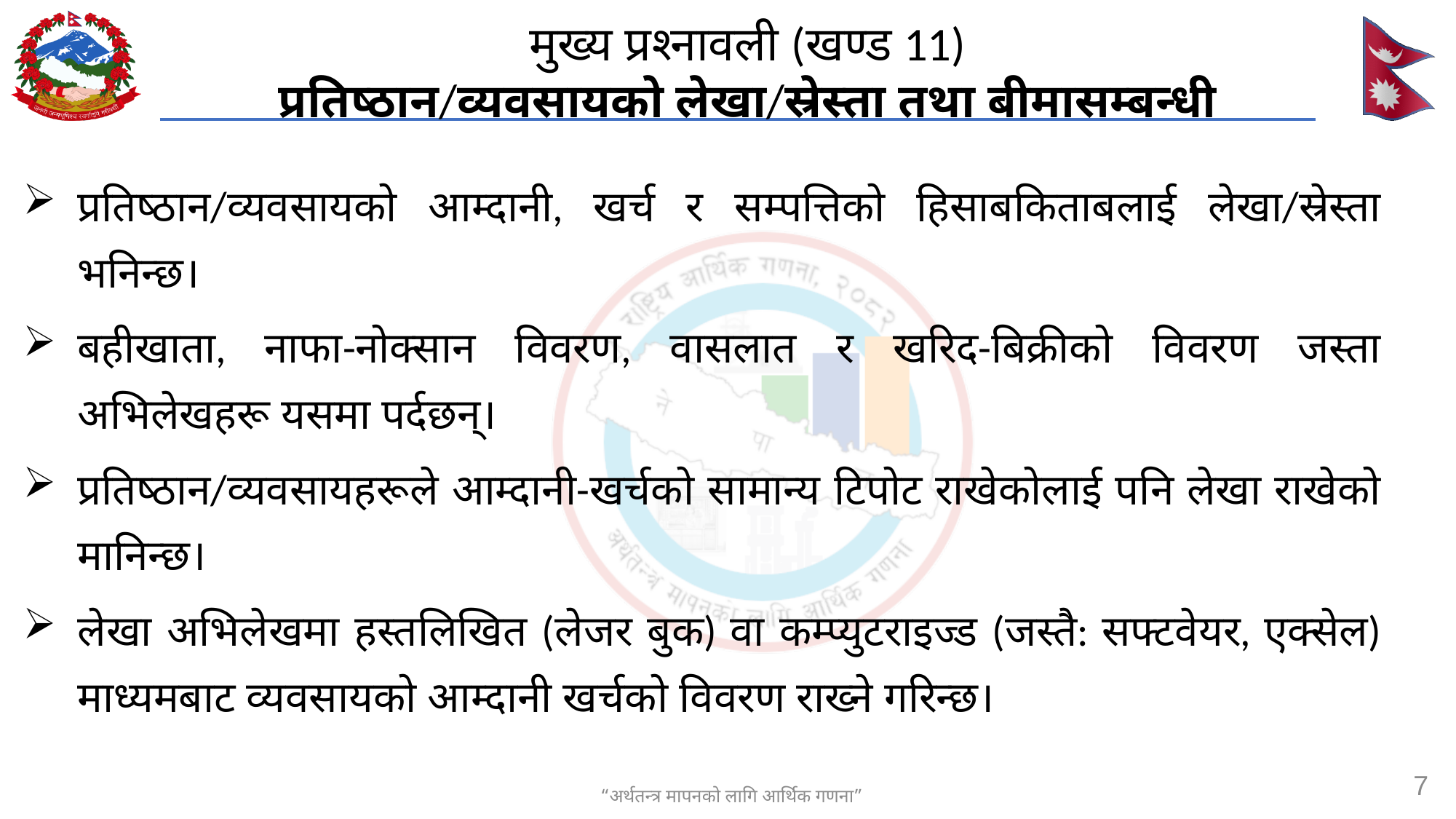

# मुख्य प्रश्नावली (खण्ड 11) प्रतिष्ठान/व्यवसायको लेखा/स्रेस्ता तथा बीमासम्बन्धी
प्रतिष्ठान/व्यवसायको आम्दानी, खर्च र सम्पत्तिको हिसाबकिताबलाई लेखा/स्रेस्ता भनिन्छ।
बहीखाता, नाफा-नोक्सान विवरण, वासलात र खरिद-बिक्रीको विवरण जस्ता अभिलेखहरू यसमा पर्दछन्।
प्रतिष्ठान/व्यवसायहरूले आम्दानी-खर्चको सामान्य टिपोट राखेकोलाई पनि लेखा राखेको मानिन्छ।
लेखा अभिलेखमा हस्तलिखित (लेजर बुक) वा कम्प्युटराइज्ड (जस्तै: सफ्टवेयर, एक्सेल) माध्यमबाट व्यवसायको आम्दानी खर्चको विवरण राख्ने गरिन्छ।
7
“अर्थतन्त्र मापनको लागि आर्थिक गणना”